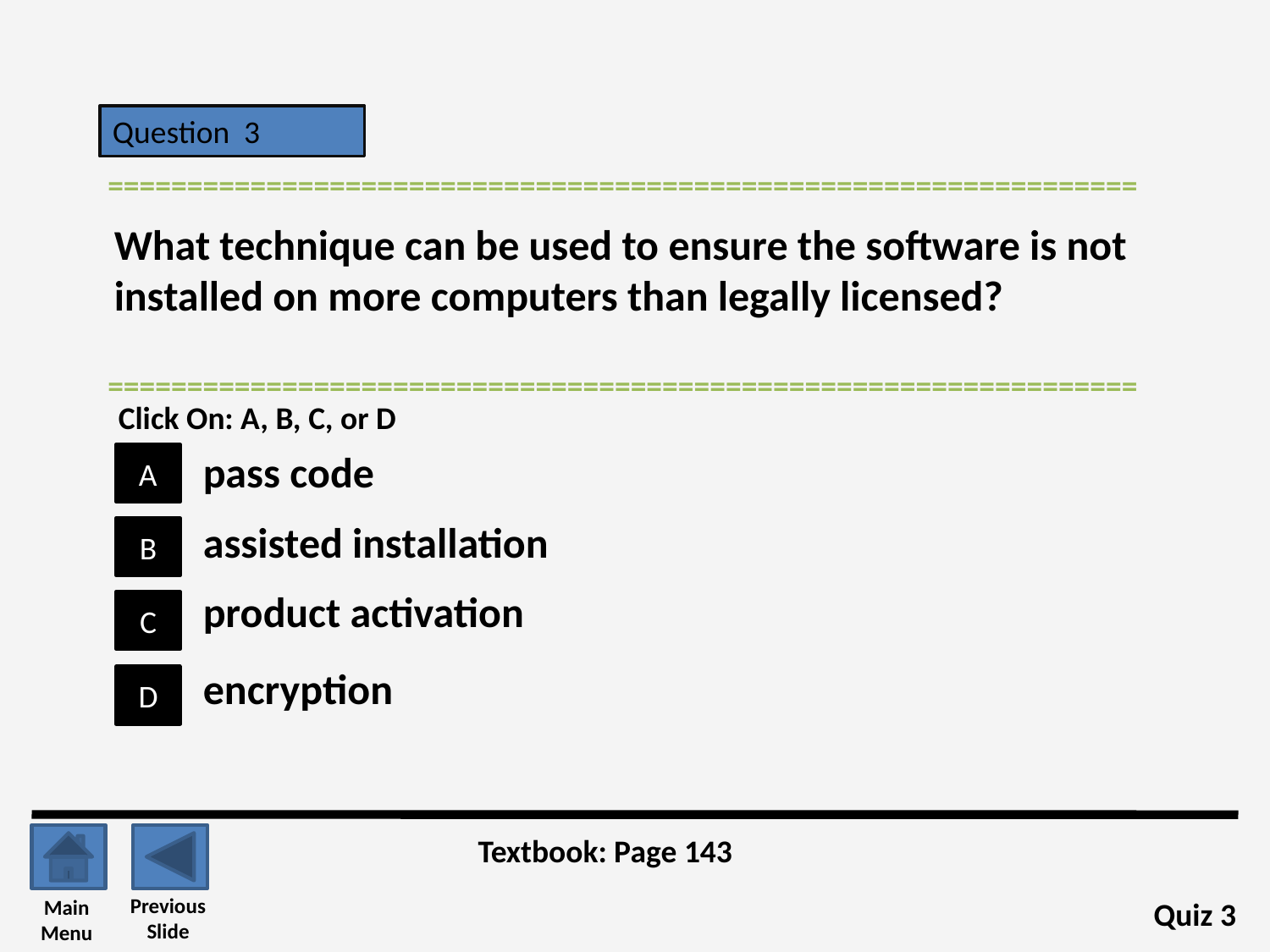

Question  3
=================================================================
What technique can be used to ensure the software is not installed on more computers than legally licensed?
=================================================================
Click On: A, B, C, or D

pass code
A
assisted installation
B
product activation
C
encryption
D

Textbook: Page 143
Previous
Slide
Main
Menu
Quiz 3